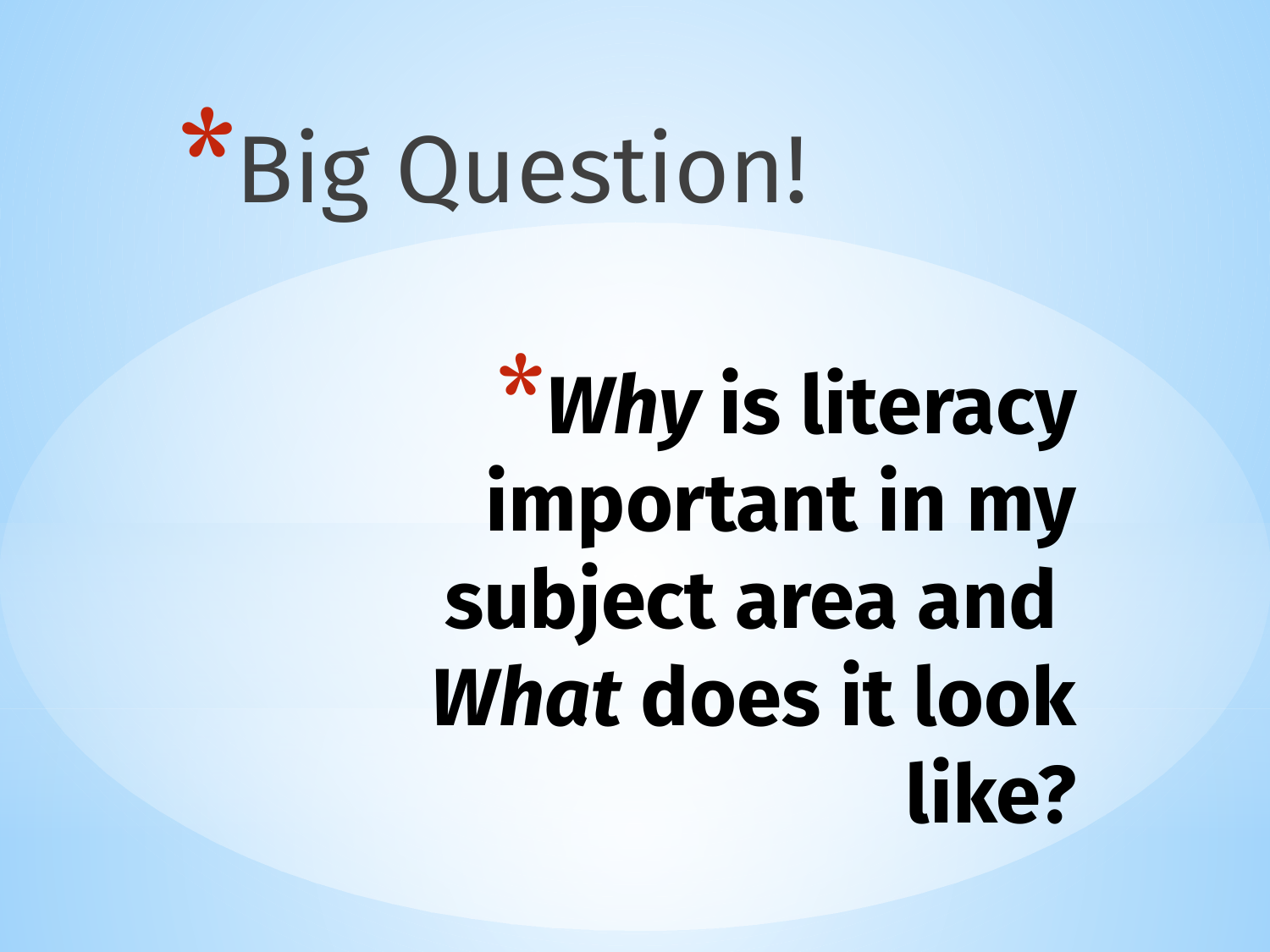

Big Question!
# Why is literacy important in my subject area and What does it look like?